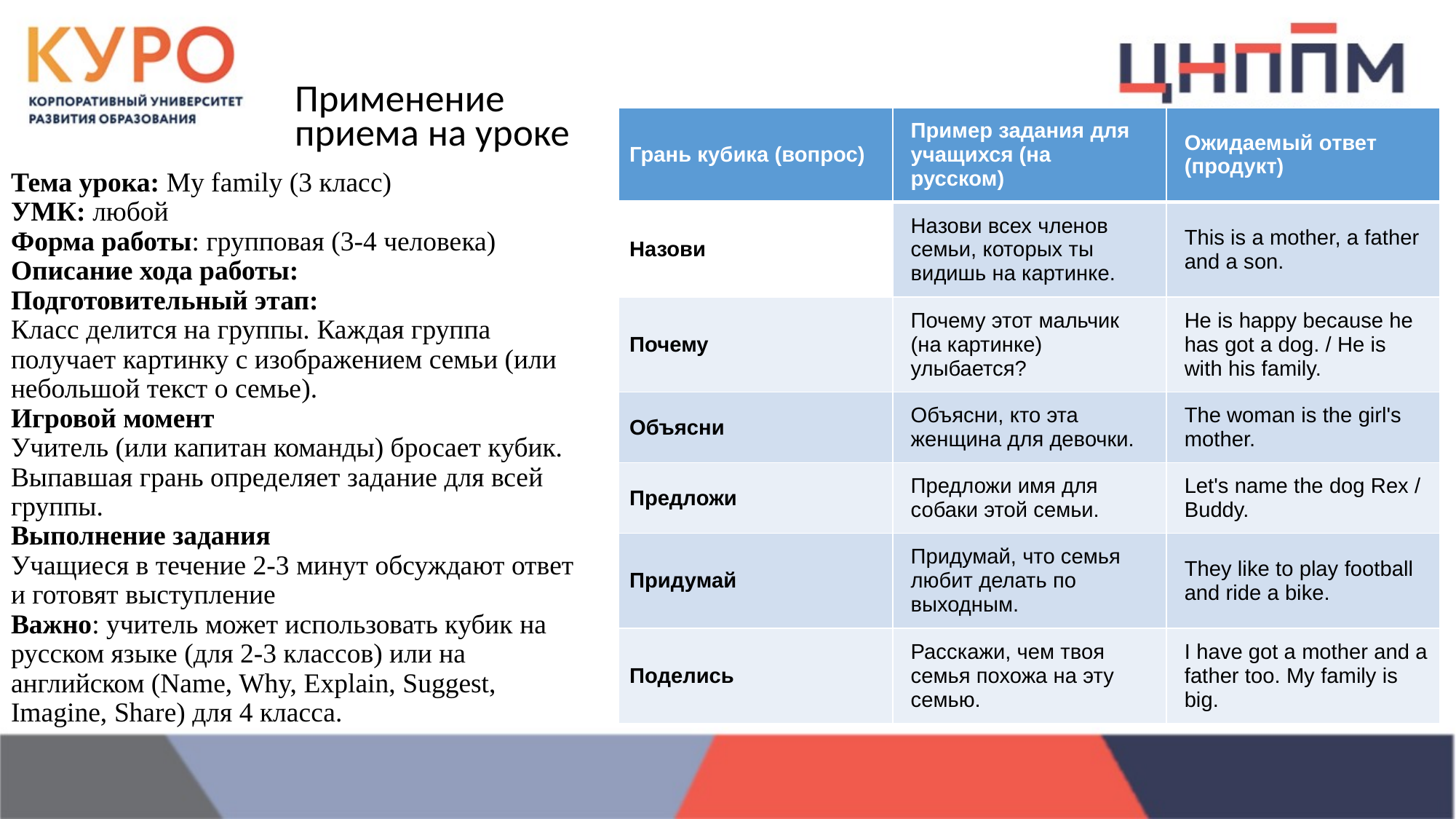

# Применение приема на уроке
| Грань кубика (вопрос) | Пример задания для учащихся (на русском) | Ожидаемый ответ (продукт) |
| --- | --- | --- |
| Назови | Назови всех членов семьи, которых ты видишь на картинке. | This is a mother, a father and a son. |
| Почему | Почему этот мальчик (на картинке) улыбается? | He is happy because he has got a dog. / He is with his family. |
| Объясни | Объясни, кто эта женщина для девочки. | The woman is the girl's mother. |
| Предложи | Предложи имя для собаки этой семьи. | Let's name the dog Rex / Buddy. |
| Придумай | Придумай, что семья любит делать по выходным. | They like to play football and ride a bike. |
| Поделись | Расскажи, чем твоя семья похожа на эту семью. | I have got a mother and a father too. My family is big. |

Тема урока: My family (3 класс)
УМК: любой
Форма работы: групповая (3-4 человека)
Описание хода работы:
Подготовительный этап:
Класс делится на группы. Каждая группа получает картинку с изображением семьи (или небольшой текст о семье).
Игровой момент
Учитель (или капитан команды) бросает кубик. Выпавшая грань определяет задание для всей группы.
Выполнение задания
Учащиеся в течение 2-3 минут обсуждают ответ и готовят выступление
Важно: учитель может использовать кубик на русском языке (для 2-3 классов) или на английском (Name, Why, Explain, Suggest, Imagine, Share) для 4 класса.